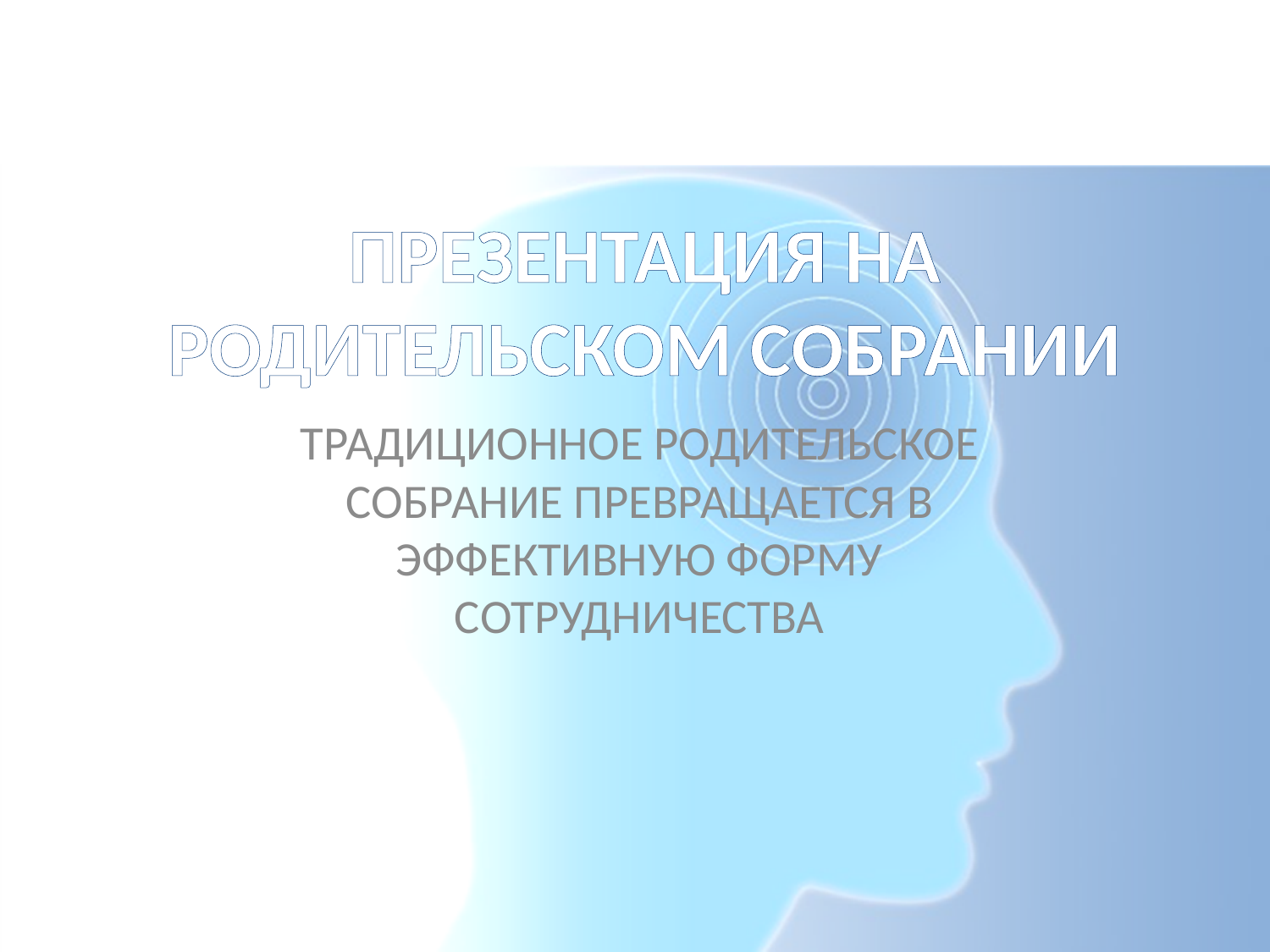

# ПРЕЗЕНТАЦИЯ НА РОДИТЕЛЬСКОМ СОБРАНИИ
ТРАДИЦИОННОЕ РОДИТЕЛЬСКОЕ СОБРАНИЕ ПРЕВРАЩАЕТСЯ В ЭФФЕКТИВНУЮ ФОРМУ СОТРУДНИЧЕСТВА